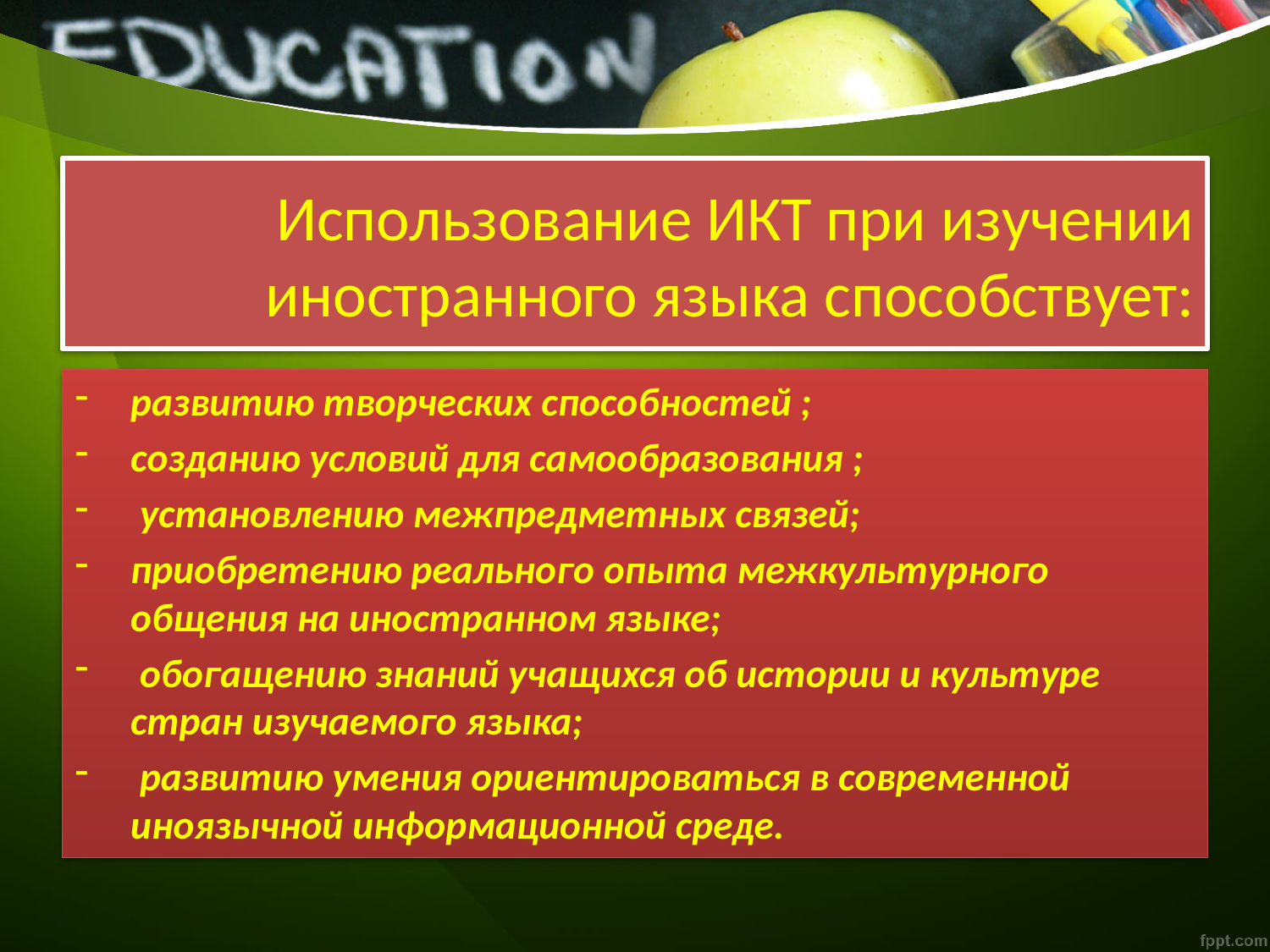

# Использование ИКТ при изучении иностранного языка способствует:
развитию творческих способностей ;
созданию условий для самообразования ;
 установлению межпредметных связей;
приобретению реального опыта межкультурного общения на иностранном языке;
 обогащению знаний учащихся об истории и культуре стран изучаемого языка;
 развитию умения ориентироваться в современной иноязычной информационной среде.